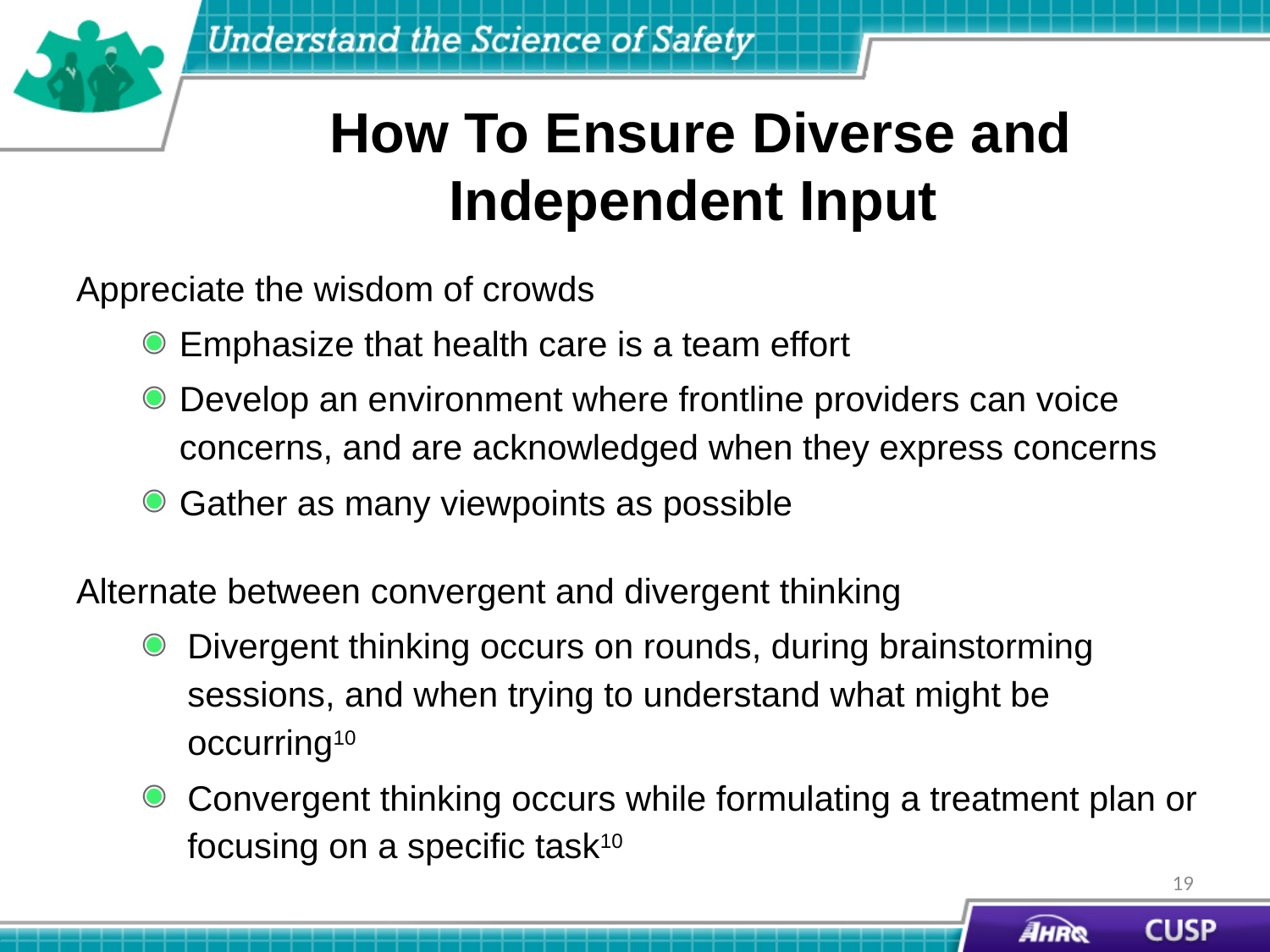

# How To Ensure Diverse and Independent Input
Appreciate the wisdom of crowds
Emphasize that health care is a team effort
Develop an environment where frontline providers can voice concerns, and are acknowledged when they express concerns
Gather as many viewpoints as possible

Alternate between convergent and divergent thinking
Divergent thinking occurs on rounds, during brainstorming sessions, and when trying to understand what might be occurring10
Convergent thinking occurs while formulating a treatment plan or focusing on a specific task10
19